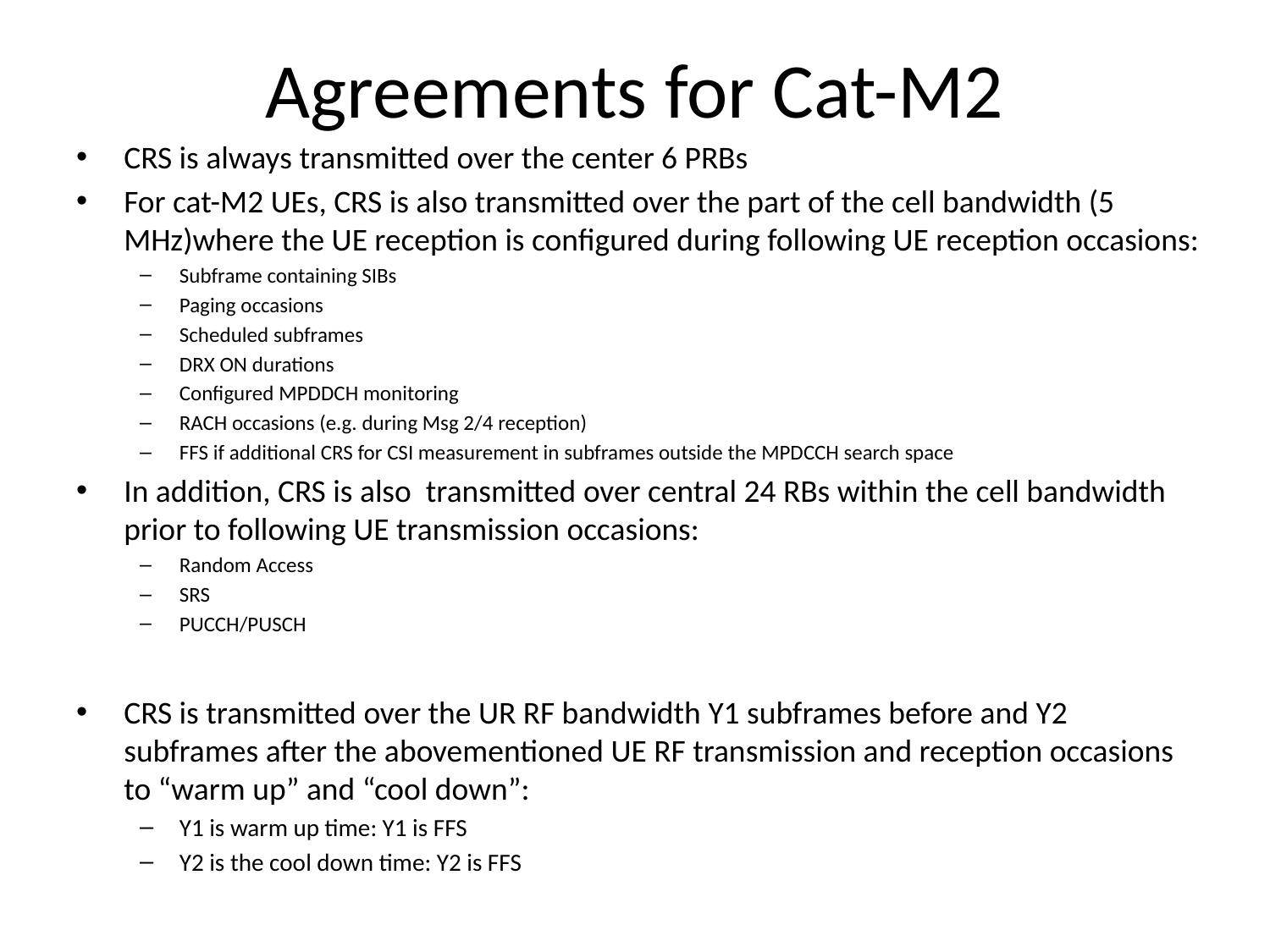

# Agreements for Cat-M2

CRS is always transmitted over the center 6 PRBs
For cat-M2 UEs, CRS is also transmitted over the part of the cell bandwidth (5 MHz)where the UE reception is configured during following UE reception occasions:
Subframe containing SIBs
Paging occasions
Scheduled subframes
DRX ON durations
Configured MPDDCH monitoring
RACH occasions (e.g. during Msg 2/4 reception)
FFS if additional CRS for CSI measurement in subframes outside the MPDCCH search space
In addition, CRS is also  transmitted over central 24 RBs within the cell bandwidth prior to following UE transmission occasions:
Random Access
SRS
PUCCH/PUSCH

CRS is transmitted over the UR RF bandwidth Y1 subframes before and Y2 subframes after the abovementioned UE RF transmission and reception occasions to “warm up” and “cool down”:
Y1 is warm up time: Y1 is FFS
Y2 is the cool down time: Y2 is FFS